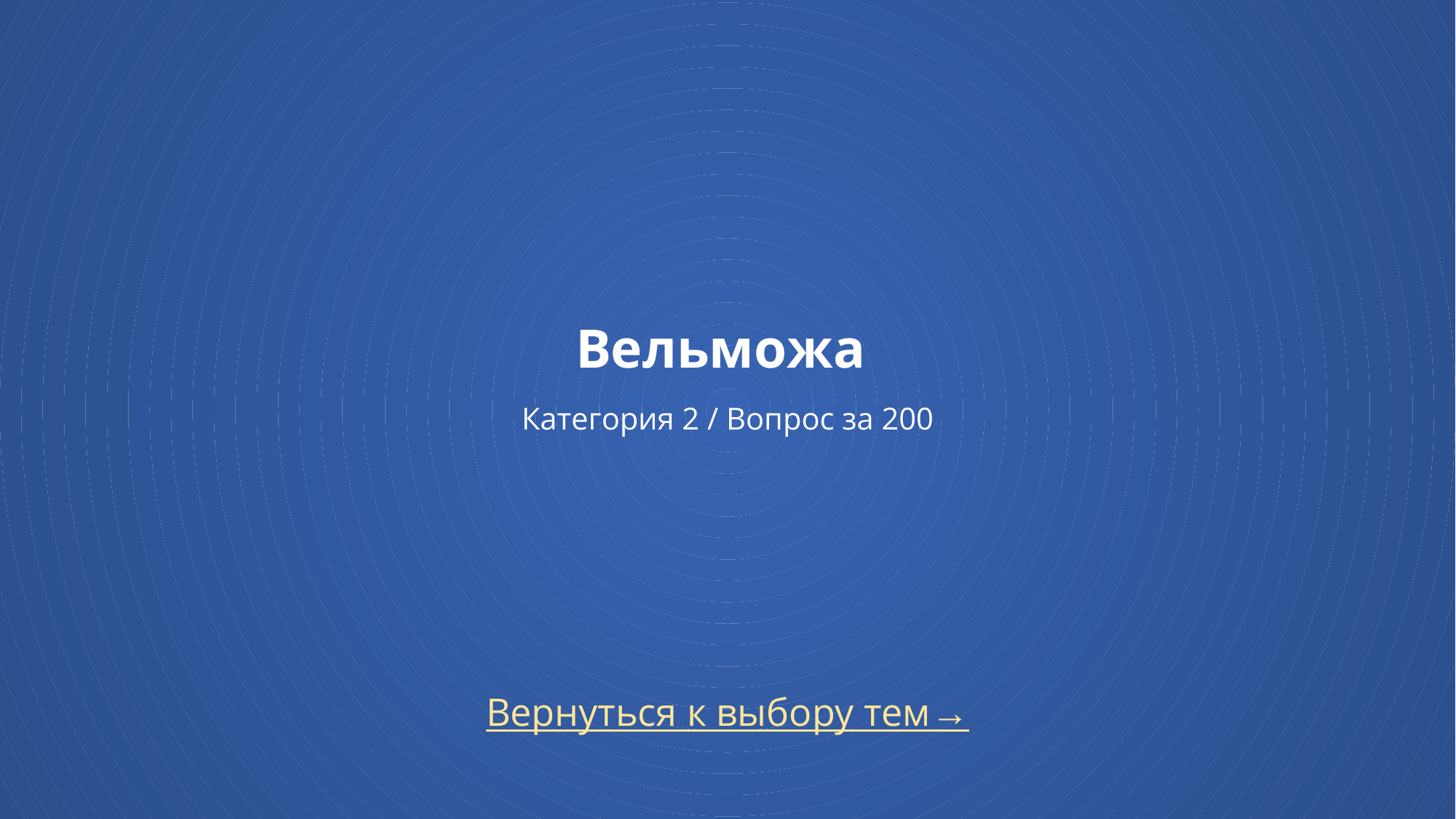

# Вельможа Категория 2 / Вопрос за 200
Вернуться к выбору тем→